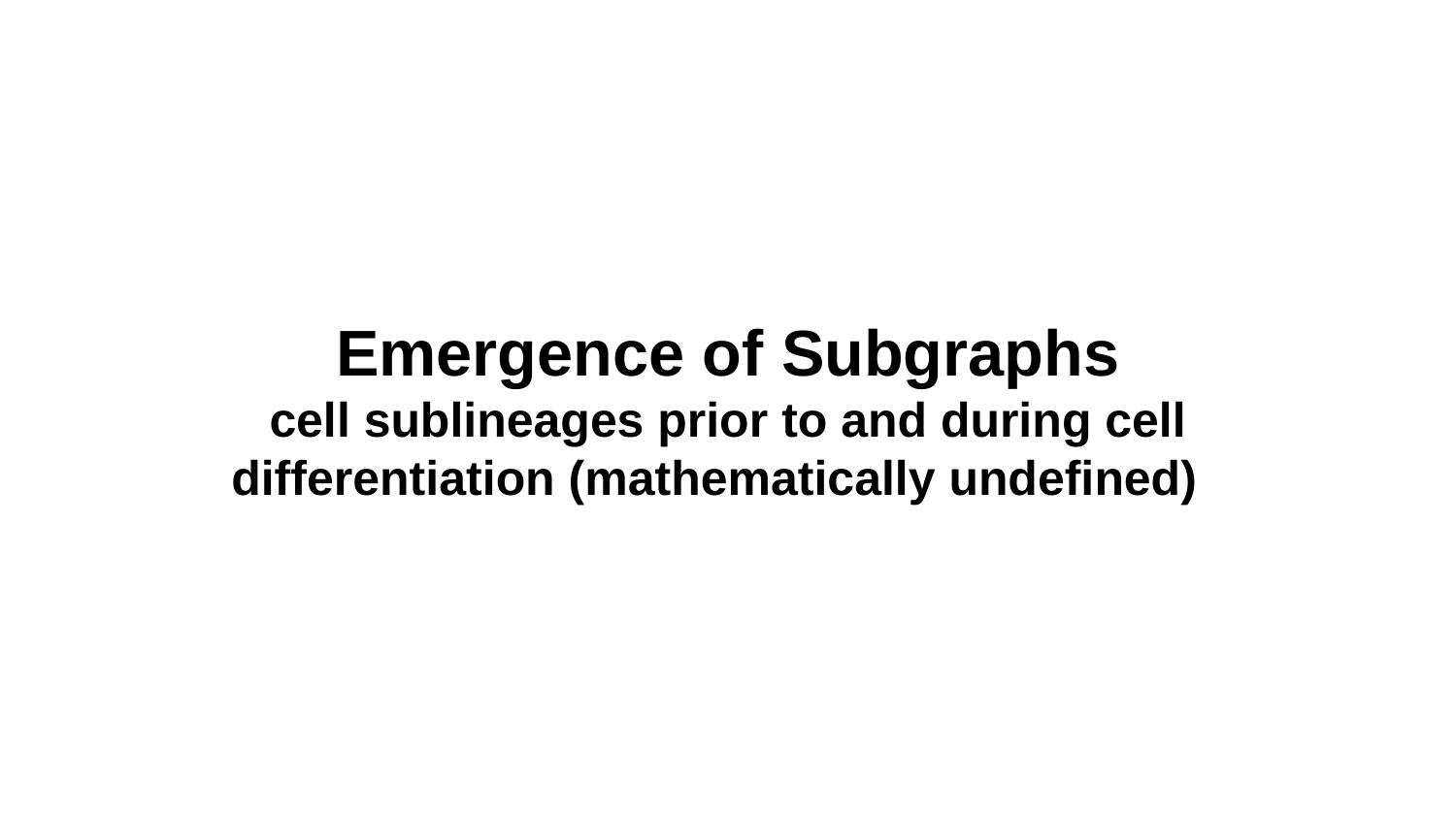

Emergence of Subgraphs
cell sublineages prior to and during cell differentiation (mathematically undefined)